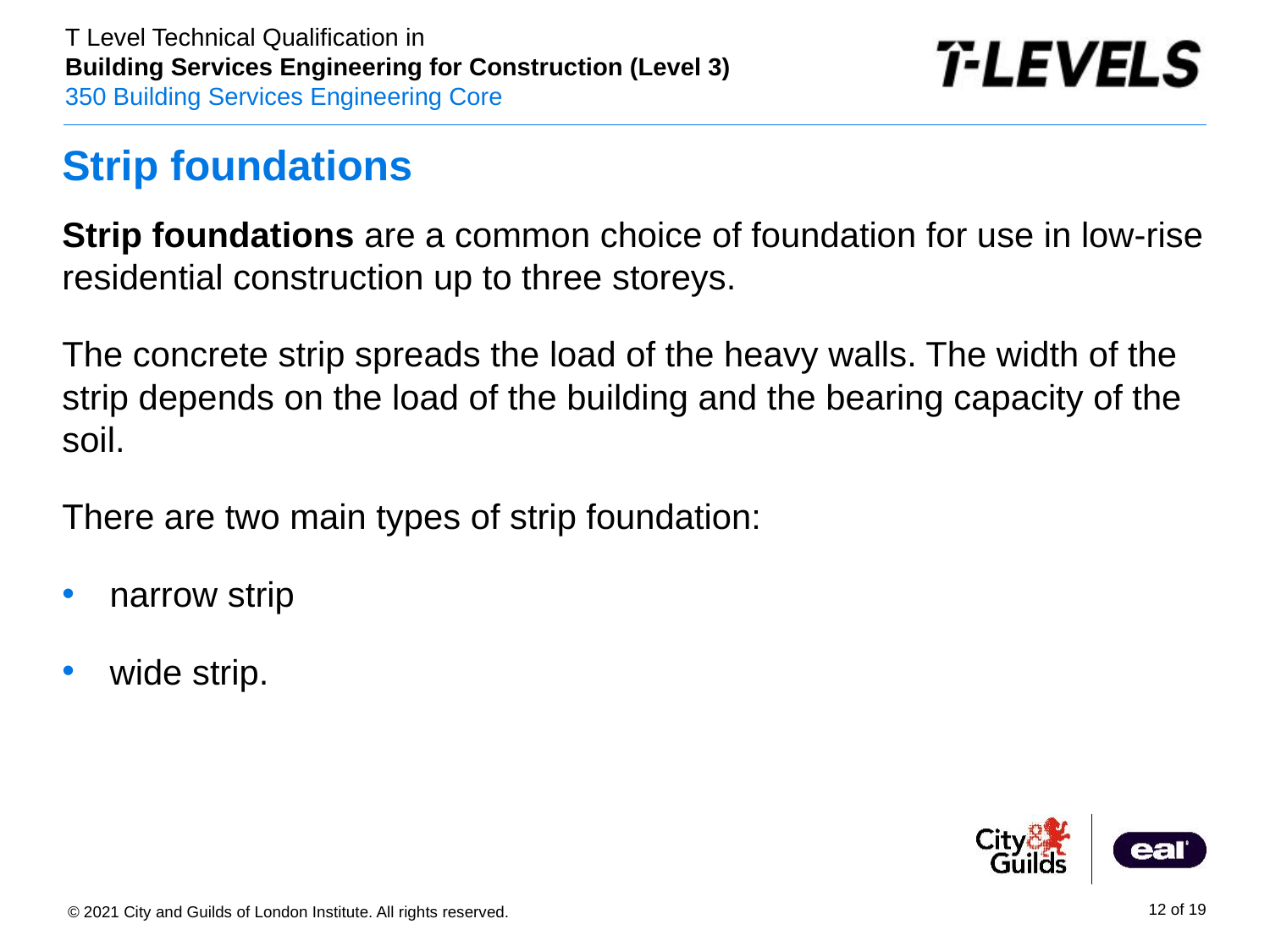

# Strip foundations
Strip foundations are a common choice of foundation for use in low-rise residential construction up to three storeys.
The concrete strip spreads the load of the heavy walls. The width of the strip depends on the load of the building and the bearing capacity of the soil.
There are two main types of strip foundation:
narrow strip
wide strip.